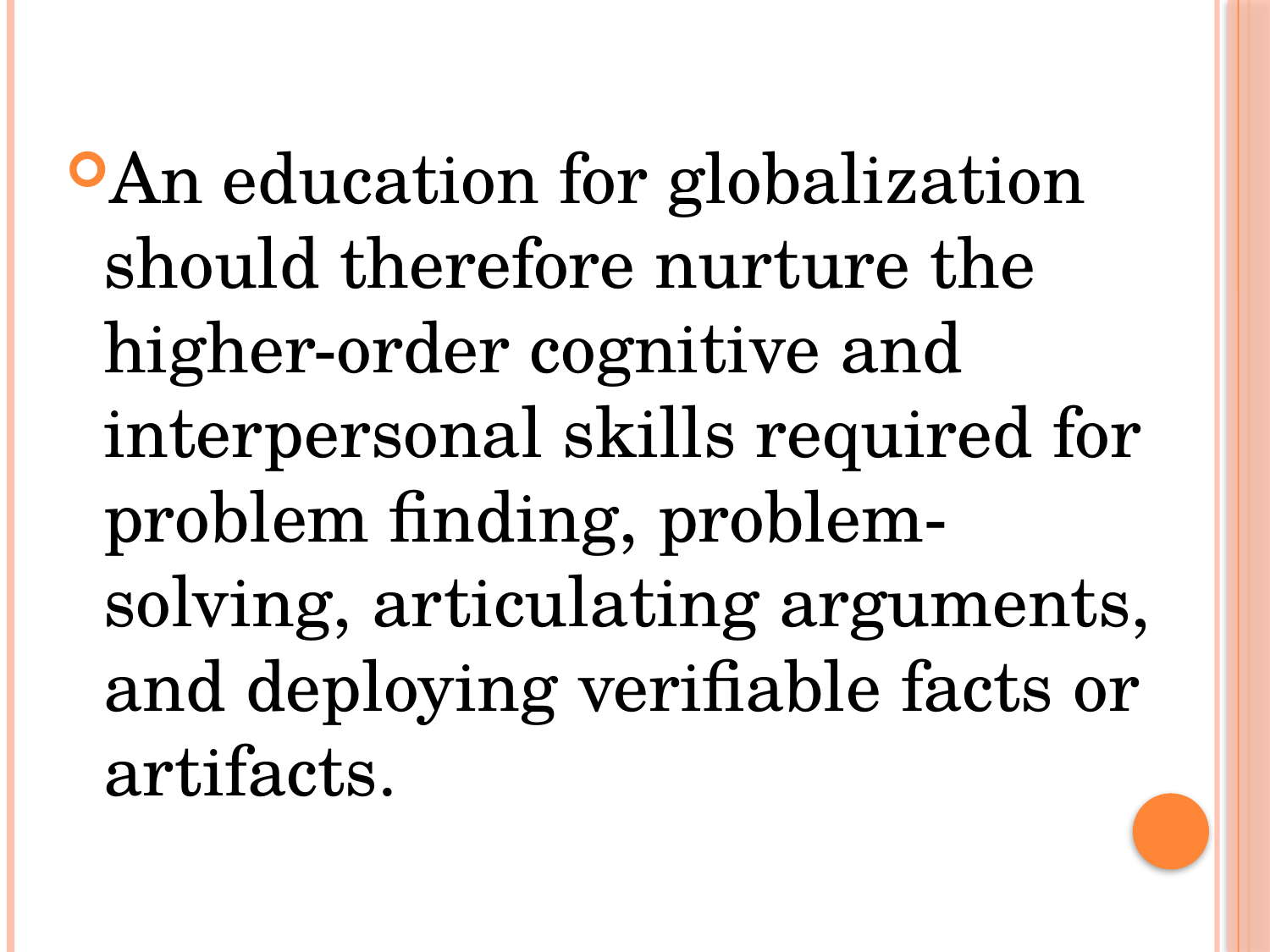

An education for globalization should therefore nurture the higher-order cognitive and interpersonal skills required for problem finding, problem-solving, articulating arguments, and deploying verifiable facts or artifacts.